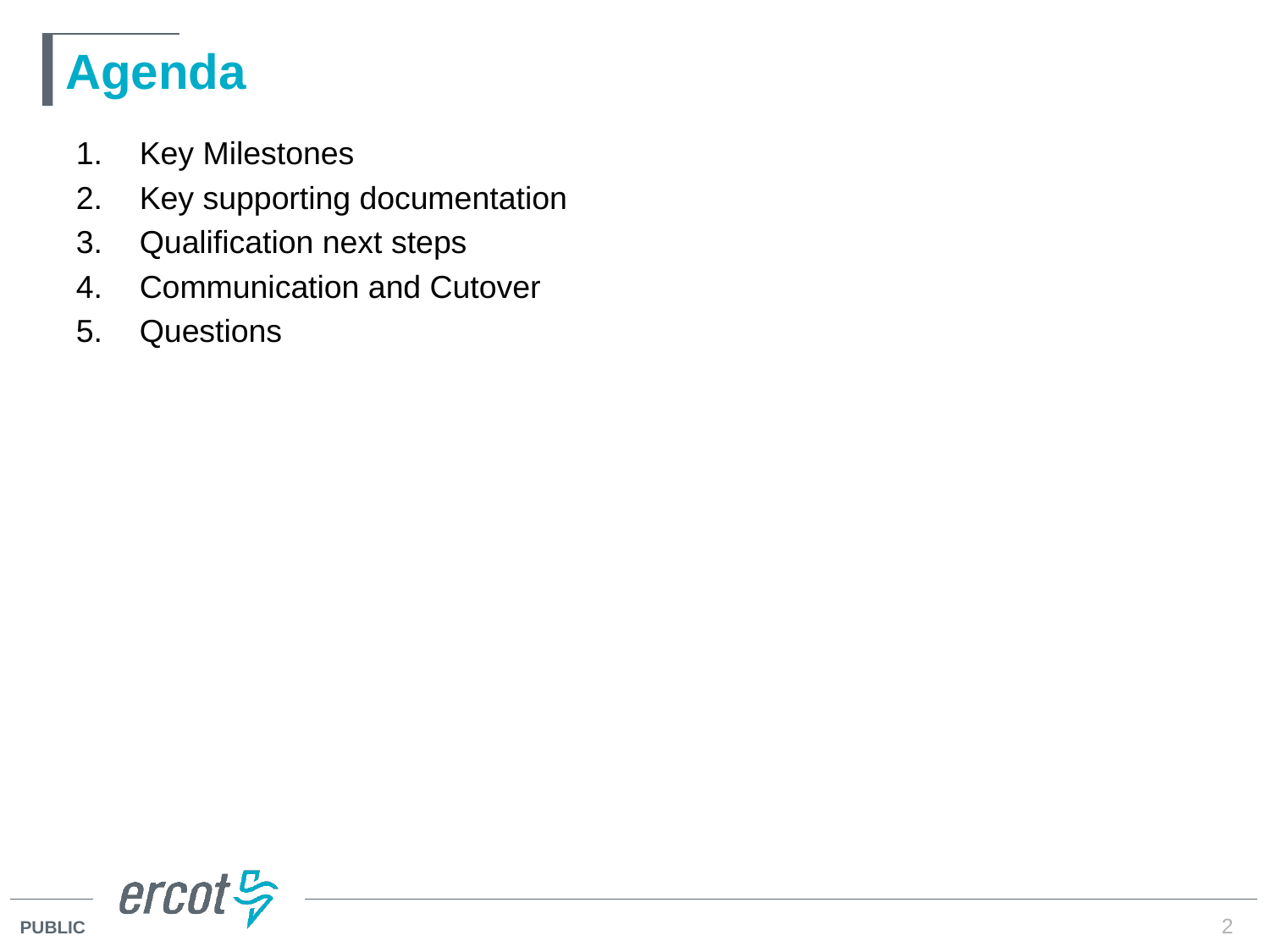

# Agenda
Key Milestones
Key supporting documentation
Qualification next steps
Communication and Cutover
Questions

2